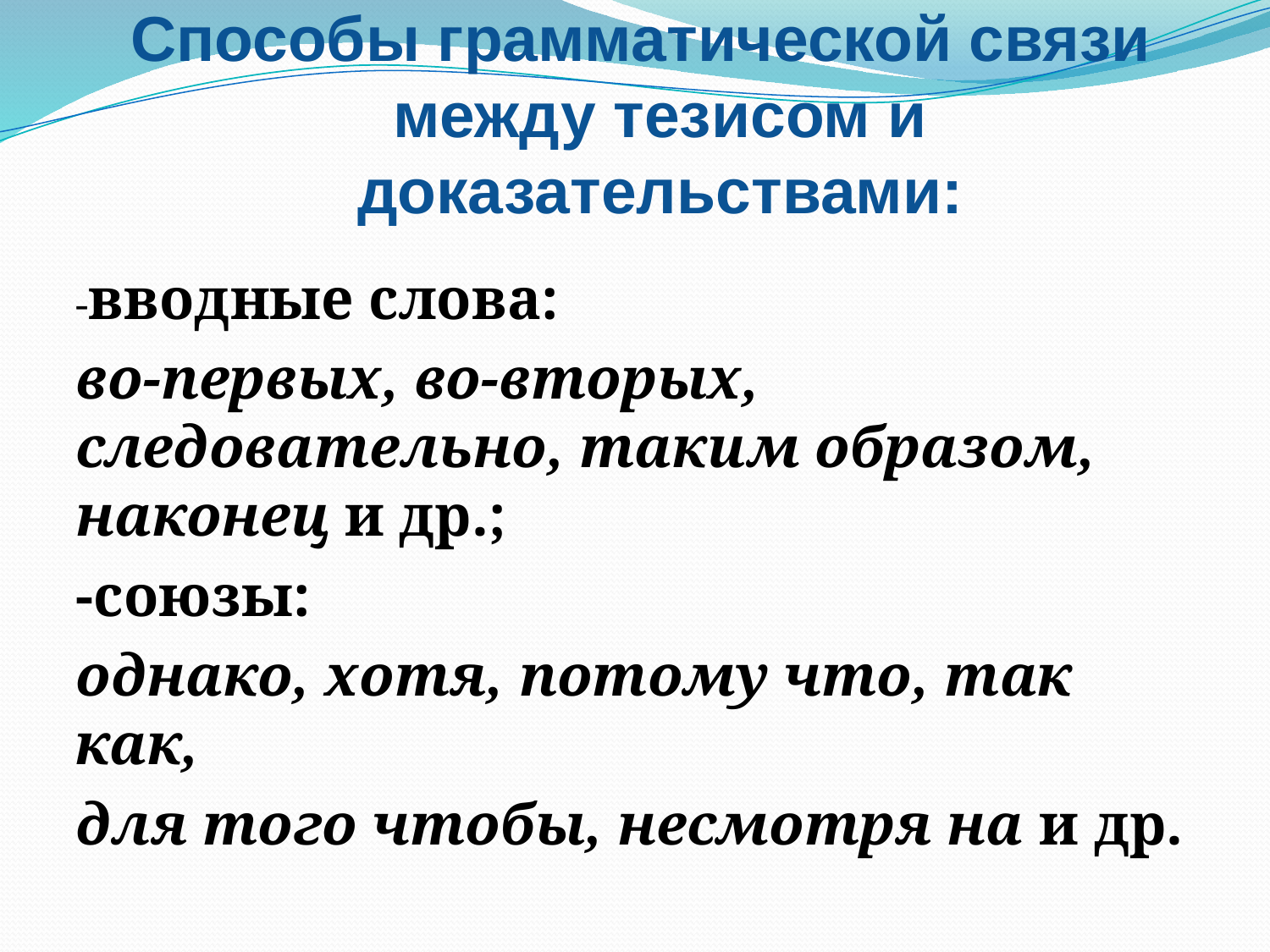

# Способы грамматической связи между тезисом и доказательствами:
-вводные слова:
во-первых, во-вторых, следовательно, таким образом, наконец и др.;
-союзы:
однако, хотя, потому что, так как,
для того чтобы, несмотря на и др.